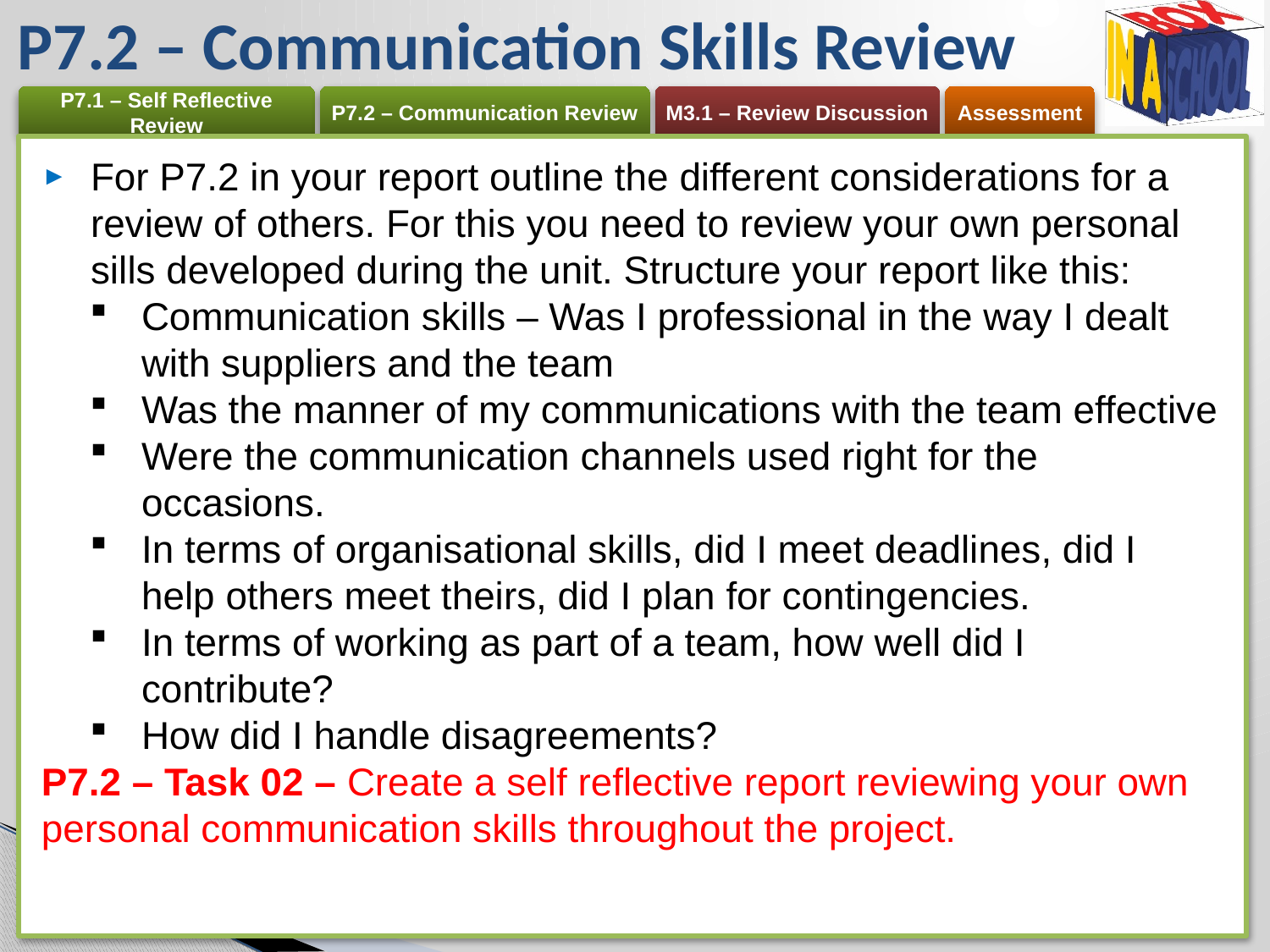

# P7.2 – Communication Skills Review
For P7.2 in your report outline the different considerations for a review of others. For this you need to review your own personal sills developed during the unit. Structure your report like this:
Communication skills – Was I professional in the way I dealt with suppliers and the team
Was the manner of my communications with the team effective
Were the communication channels used right for the occasions.
In terms of organisational skills, did I meet deadlines, did I help others meet theirs, did I plan for contingencies.
In terms of working as part of a team, how well did I contribute?
How did I handle disagreements?
P7.2 – Task 02 – Create a self reflective report reviewing your own personal communication skills throughout the project.